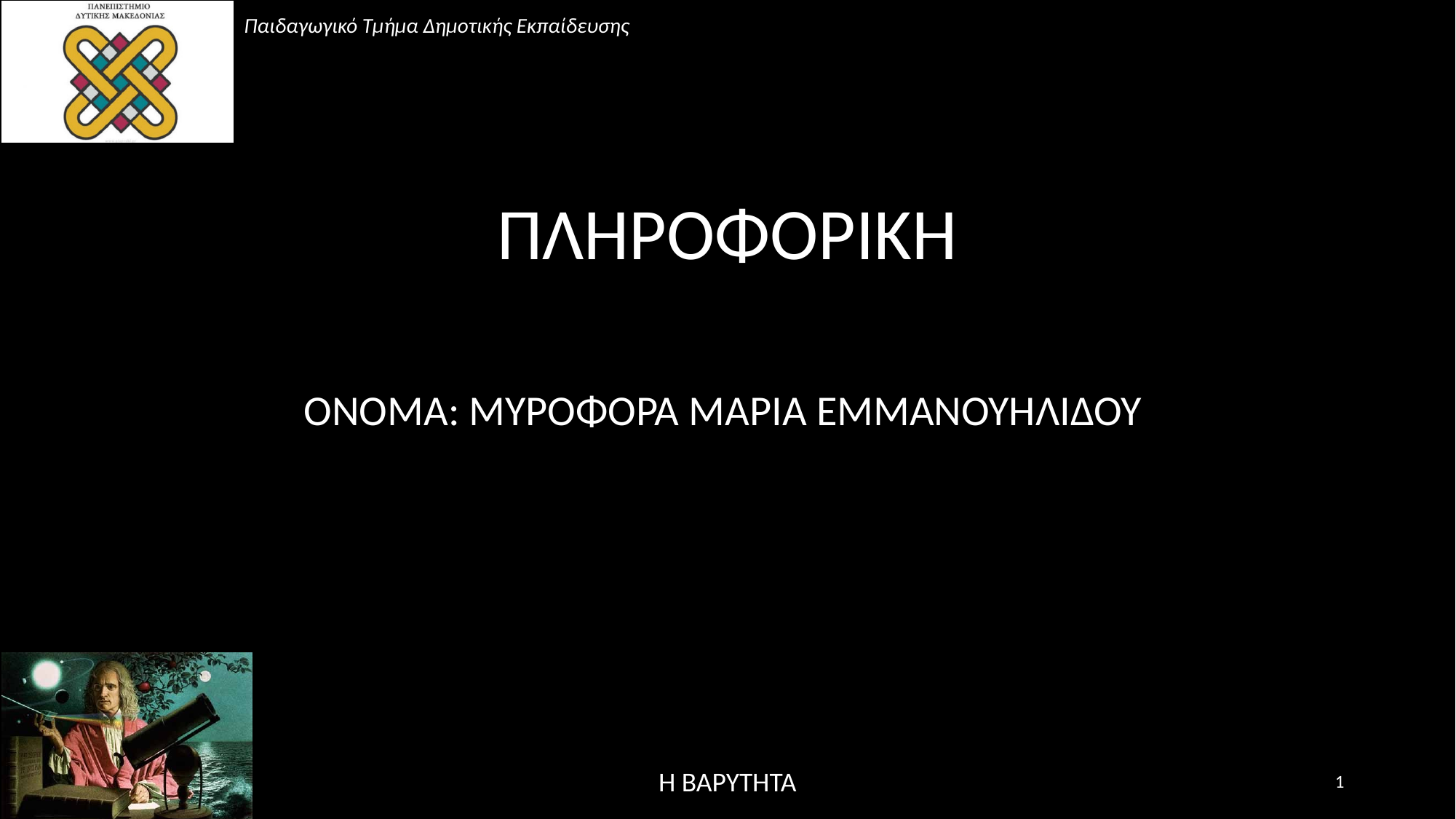

ΠΛΗΡΟΦΟΡΙΚΗ
ΟΝΟΜΑ: ΜΥΡΟΦΟΡΑ ΜΑΡΙΑ ΕΜΜΑΝΟΥΗΛΙΔΟΥ
Η ΒΑΡΥΤΗΤΑ
1